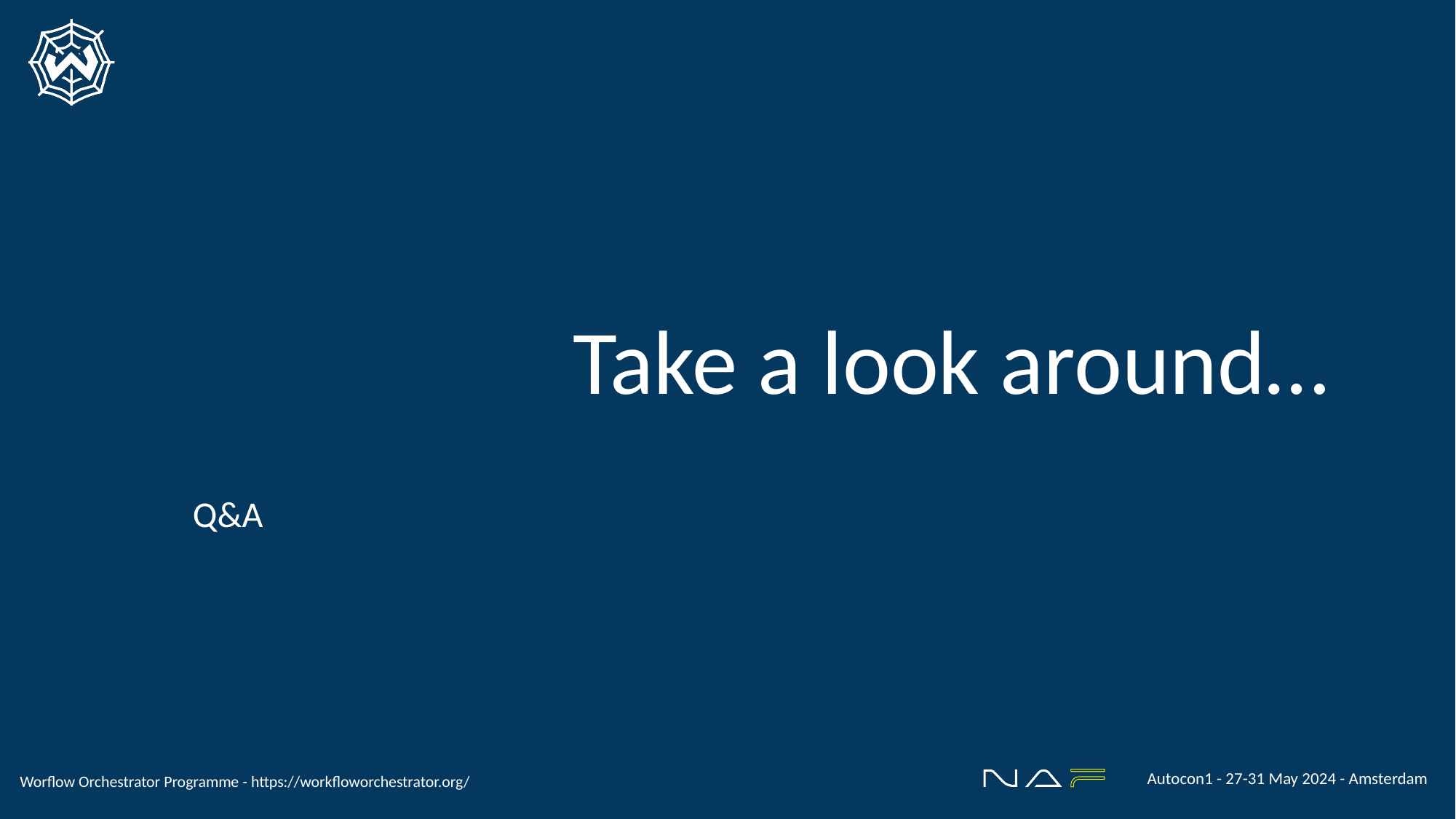

# Take a look around…
Q&A
Autocon1 - 27-31 May 2024 - Amsterdam
Worflow Orchestrator Programme - https://workfloworchestrator.org/